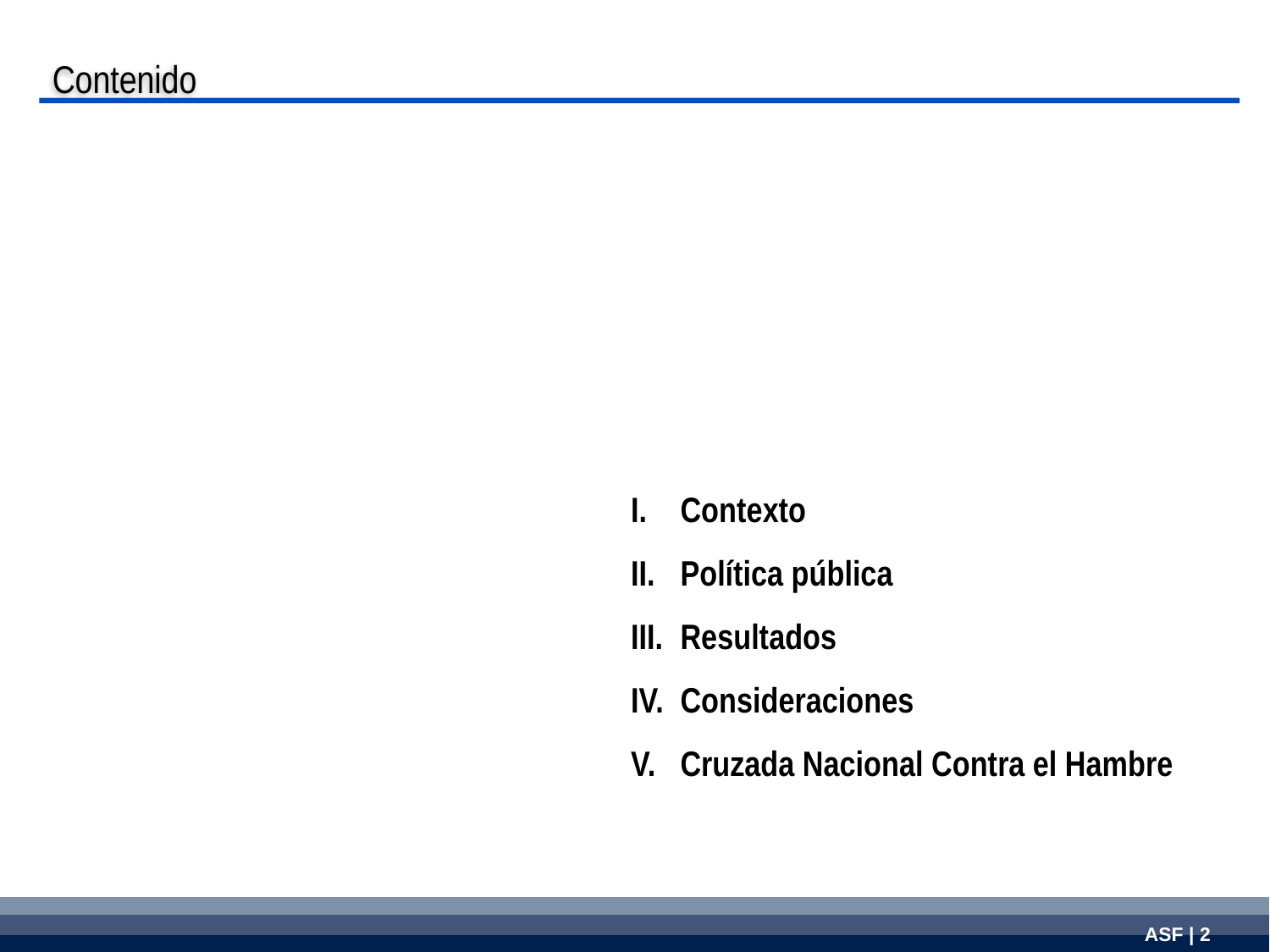

Contenido

Contexto
Política pública
Resultados
Consideraciones
Cruzada Nacional Contra el Hambre
|  |
| --- |
|  |
|  |
ASF | 2